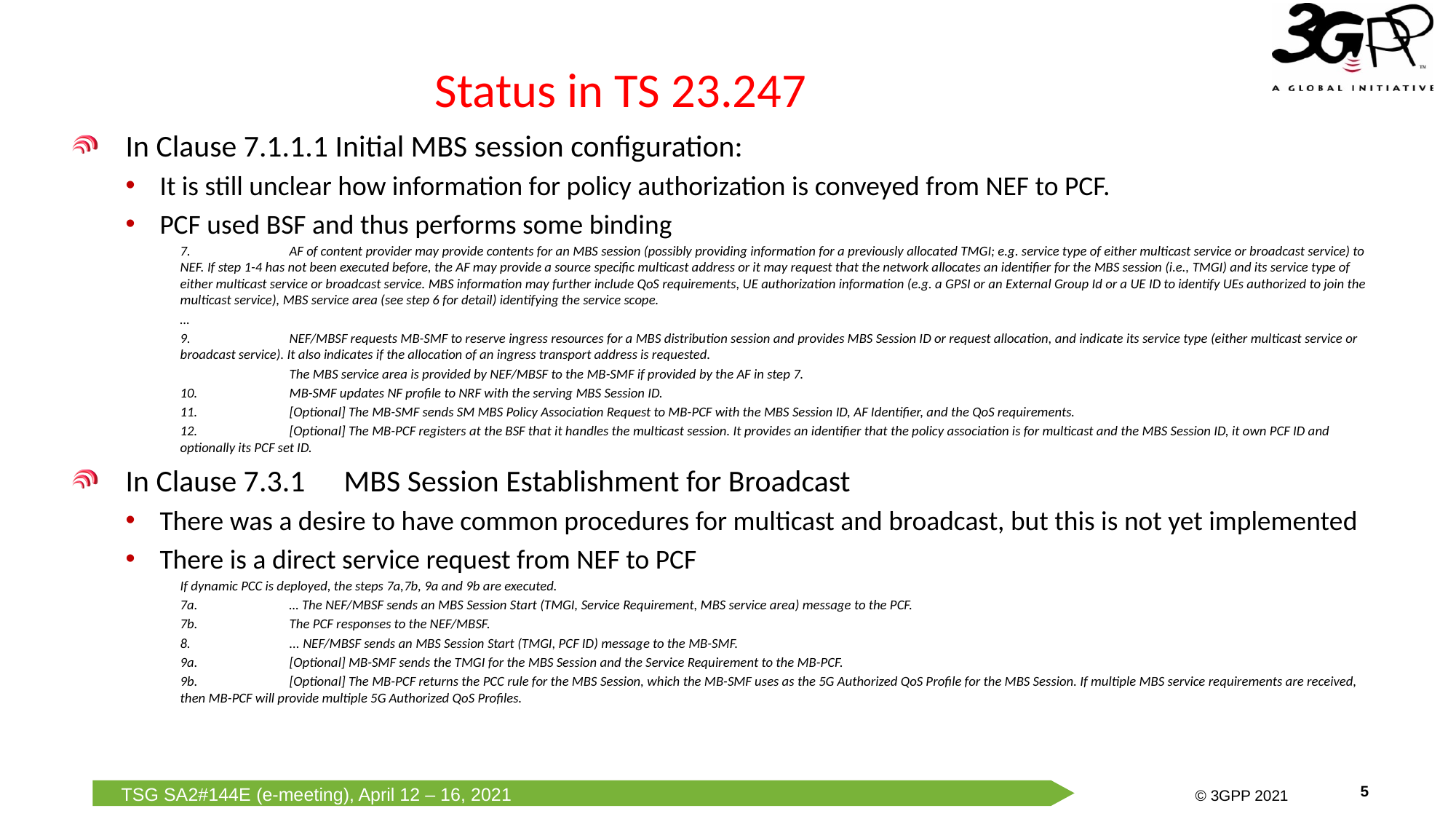

# Status in TS 23.247
In Clause 7.1.1.1 Initial MBS session configuration:
It is still unclear how information for policy authorization is conveyed from NEF to PCF.
PCF used BSF and thus performs some binding
7.	AF of content provider may provide contents for an MBS session (possibly providing information for a previously allocated TMGI; e.g. service type of either multicast service or broadcast service) to NEF. If step 1-4 has not been executed before, the AF may provide a source specific multicast address or it may request that the network allocates an identifier for the MBS session (i.e., TMGI) and its service type of either multicast service or broadcast service. MBS information may further include QoS requirements, UE authorization information (e.g. a GPSI or an External Group Id or a UE ID to identify UEs authorized to join the multicast service), MBS service area (see step 6 for detail) identifying the service scope.
…
9.	NEF/MBSF requests MB-SMF to reserve ingress resources for a MBS distribution session and provides MBS Session ID or request allocation, and indicate its service type (either multicast service or broadcast service). It also indicates if the allocation of an ingress transport address is requested.
	The MBS service area is provided by NEF/MBSF to the MB-SMF if provided by the AF in step 7.
10.	MB-SMF updates NF profile to NRF with the serving MBS Session ID.
11.	[Optional] The MB-SMF sends SM MBS Policy Association Request to MB-PCF with the MBS Session ID, AF Identifier, and the QoS requirements.
12.	[Optional] The MB-PCF registers at the BSF that it handles the multicast session. It provides an identifier that the policy association is for multicast and the MBS Session ID, it own PCF ID and optionally its PCF set ID.
In Clause 7.3.1	MBS Session Establishment for Broadcast
There was a desire to have common procedures for multicast and broadcast, but this is not yet implemented
There is a direct service request from NEF to PCF
If dynamic PCC is deployed, the steps 7a,7b, 9a and 9b are executed.
7a.	… The NEF/MBSF sends an MBS Session Start (TMGI, Service Requirement, MBS service area) message to the PCF.
7b.	The PCF responses to the NEF/MBSF.
8.	... NEF/MBSF sends an MBS Session Start (TMGI, PCF ID) message to the MB-SMF.
9a.	[Optional] MB-SMF sends the TMGI for the MBS Session and the Service Requirement to the MB-PCF.
9b.	[Optional] The MB-PCF returns the PCC rule for the MBS Session, which the MB-SMF uses as the 5G Authorized QoS Profile for the MBS Session. If multiple MBS service requirements are received, then MB-PCF will provide multiple 5G Authorized QoS Profiles.